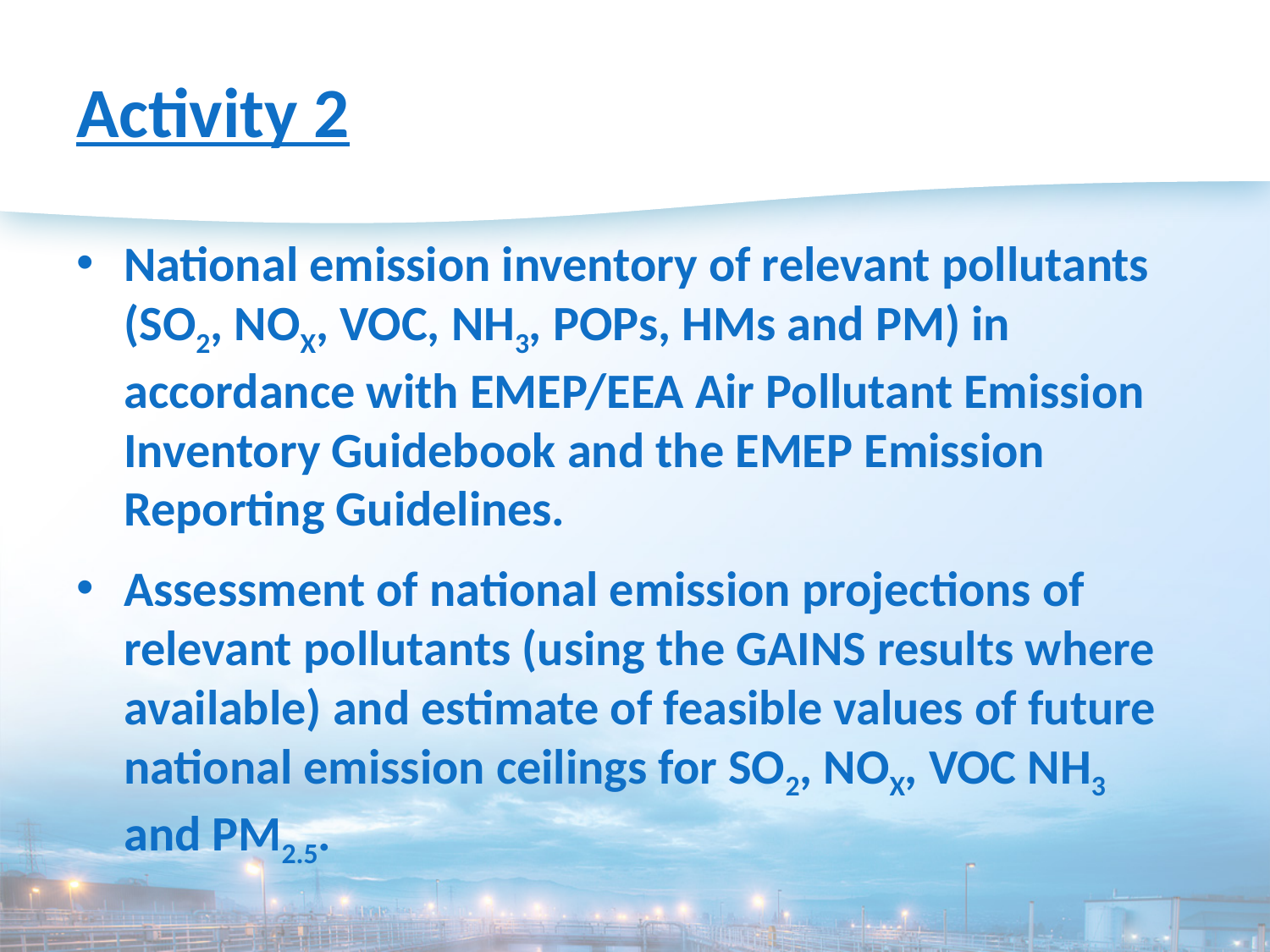

# Activity 2
National emission inventory of relevant pollutants (SO2, NOX, VOC, NH3, POPs, HMs and PM) in accordance with EMEP/EEA Air Pollutant Emission Inventory Guidebook and the EMEP Emission Reporting Guidelines.
Assessment of national emission projections of relevant pollutants (using the GAINS results where available) and estimate of feasible values of future national emission ceilings for SO2, NOX, VOC NH3 and PM2.5.